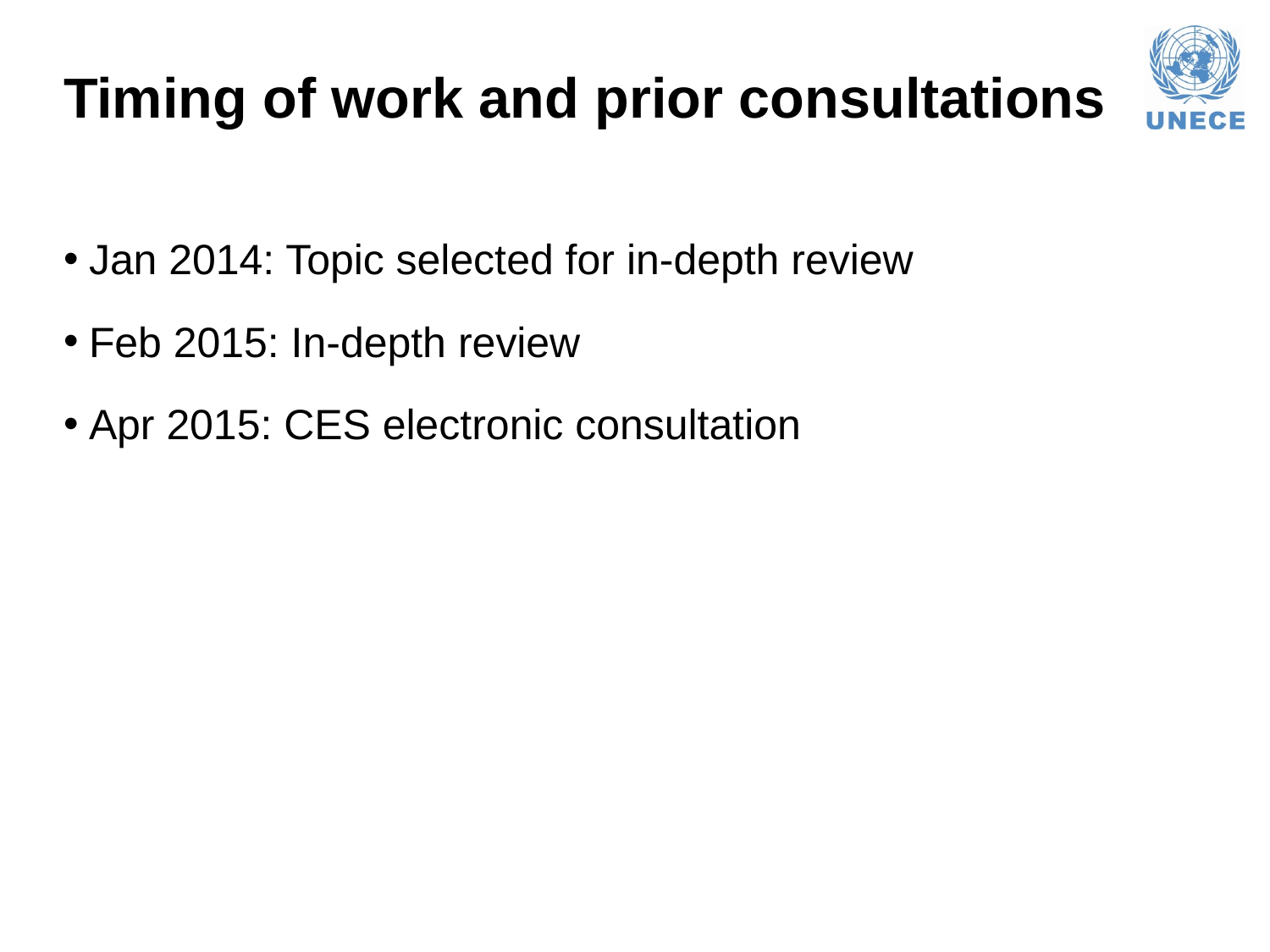

# Timing of work and prior consultations
Jan 2014: Topic selected for in-depth review
Feb 2015: In-depth review
Apr 2015: CES electronic consultation